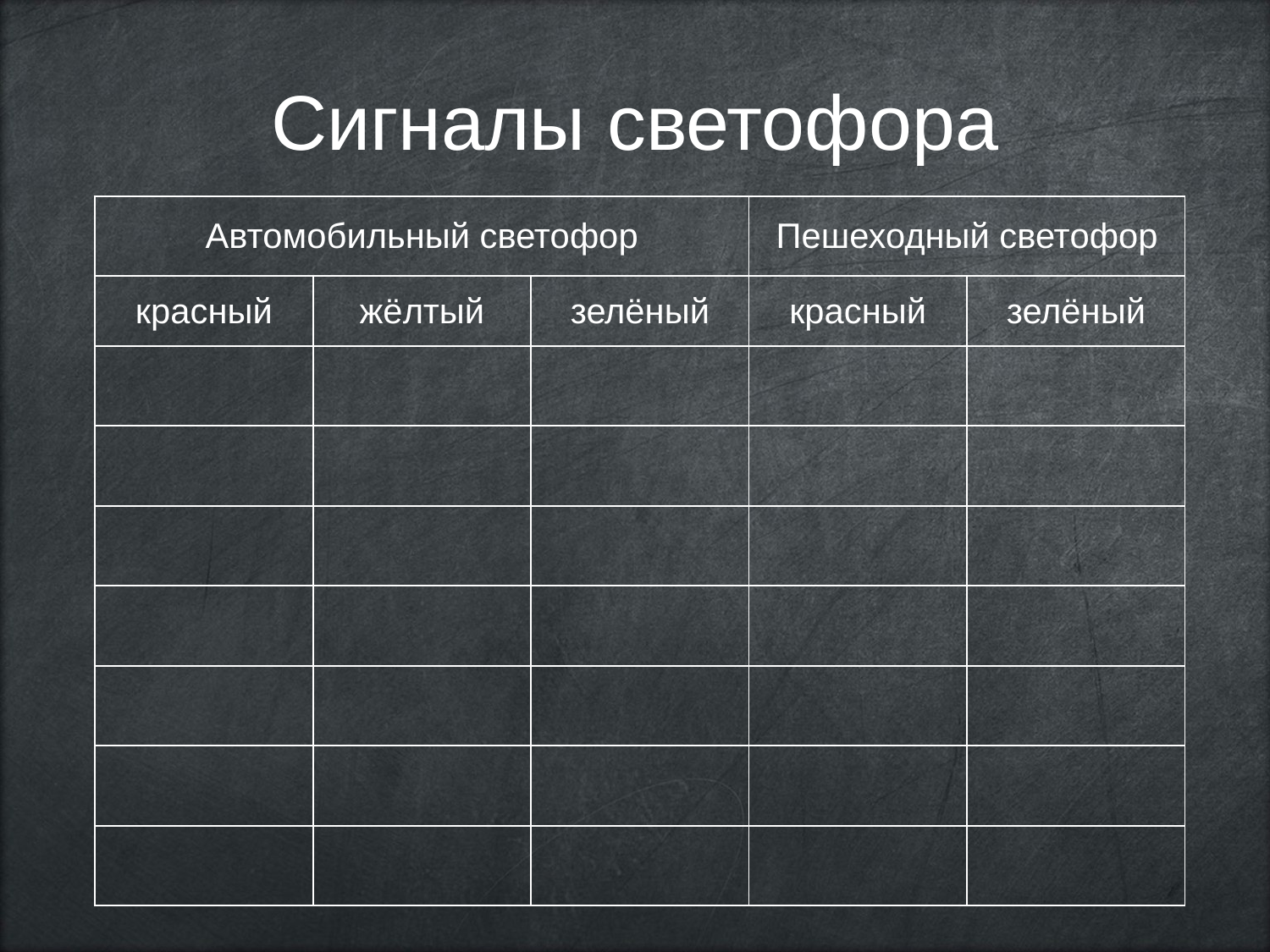

Сигналы светофора
| Автомобильный светофор |  |  | Пешеходный светофор |  |
| --- | --- | --- | --- | --- |
| красный | жёлтый | зелёный | красный | зелёный |
|  |  |  |  |  |
|  |  |  |  |  |
|  |  |  |  |  |
|  |  |  |  |  |
|  |  |  |  |  |
|  |  |  |  |  |
|  |  |  |  |  |